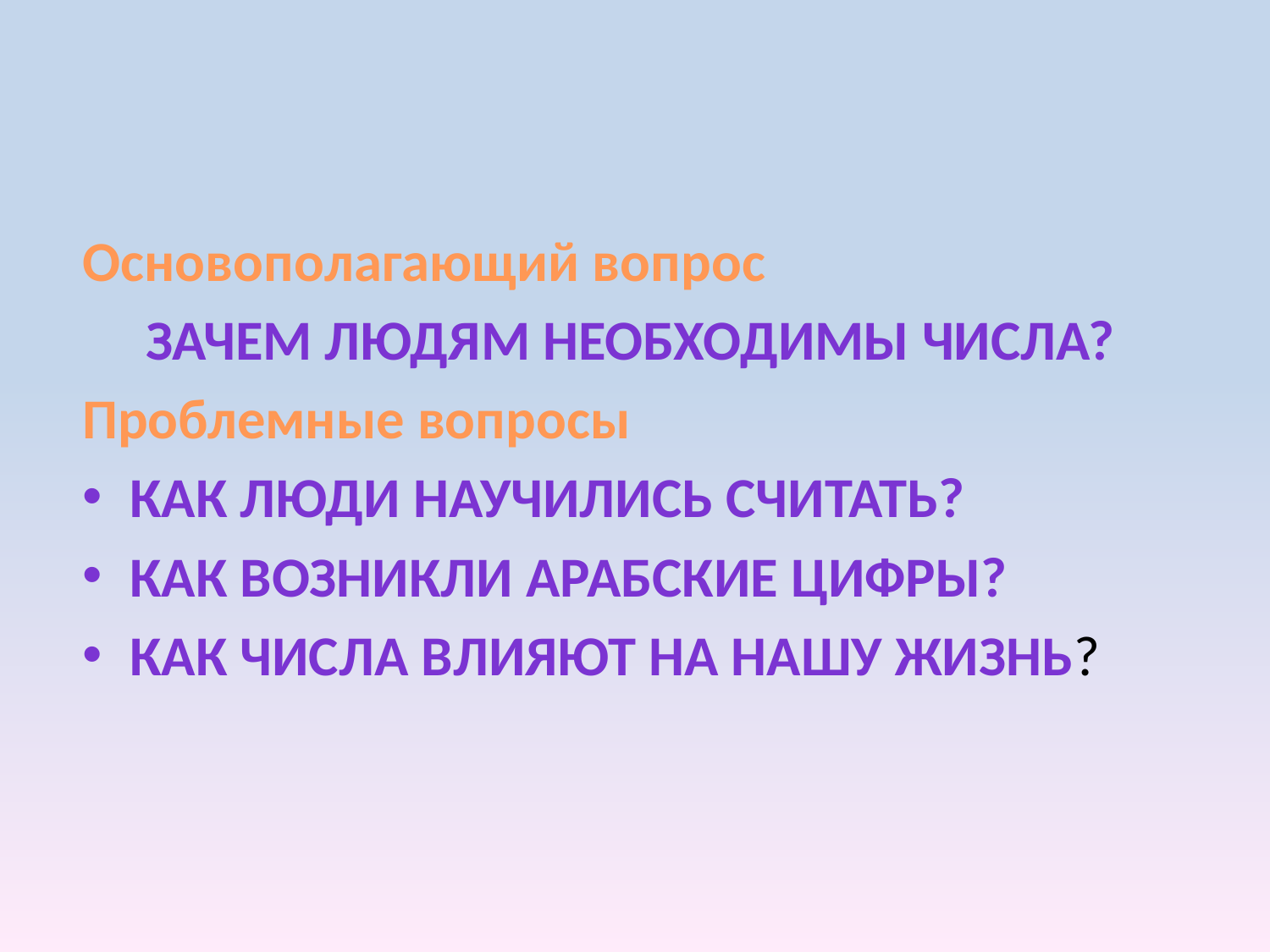

Основополагающий вопрос
     Зачем людям необходимы числа?
Проблемные вопросы
Как люди научились считать?
Как возникли арабские цифры?
Как числа влияют на нашу жизнь?